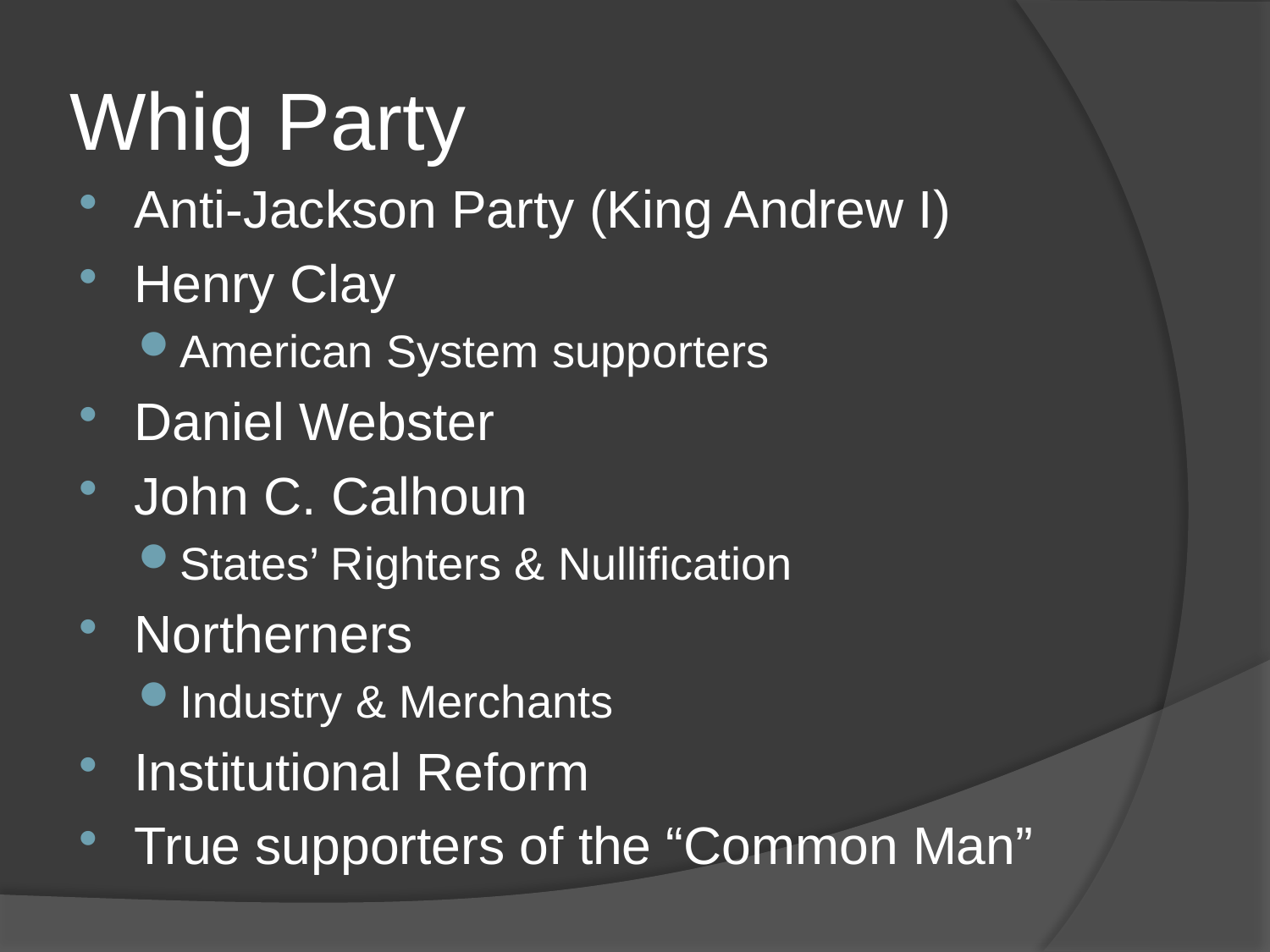

# Whig Party
Anti-Jackson Party (King Andrew I)
Henry Clay
American System supporters
Daniel Webster
John C. Calhoun
States’ Righters & Nullification
Northerners
Industry & Merchants
Institutional Reform
True supporters of the “Common Man”